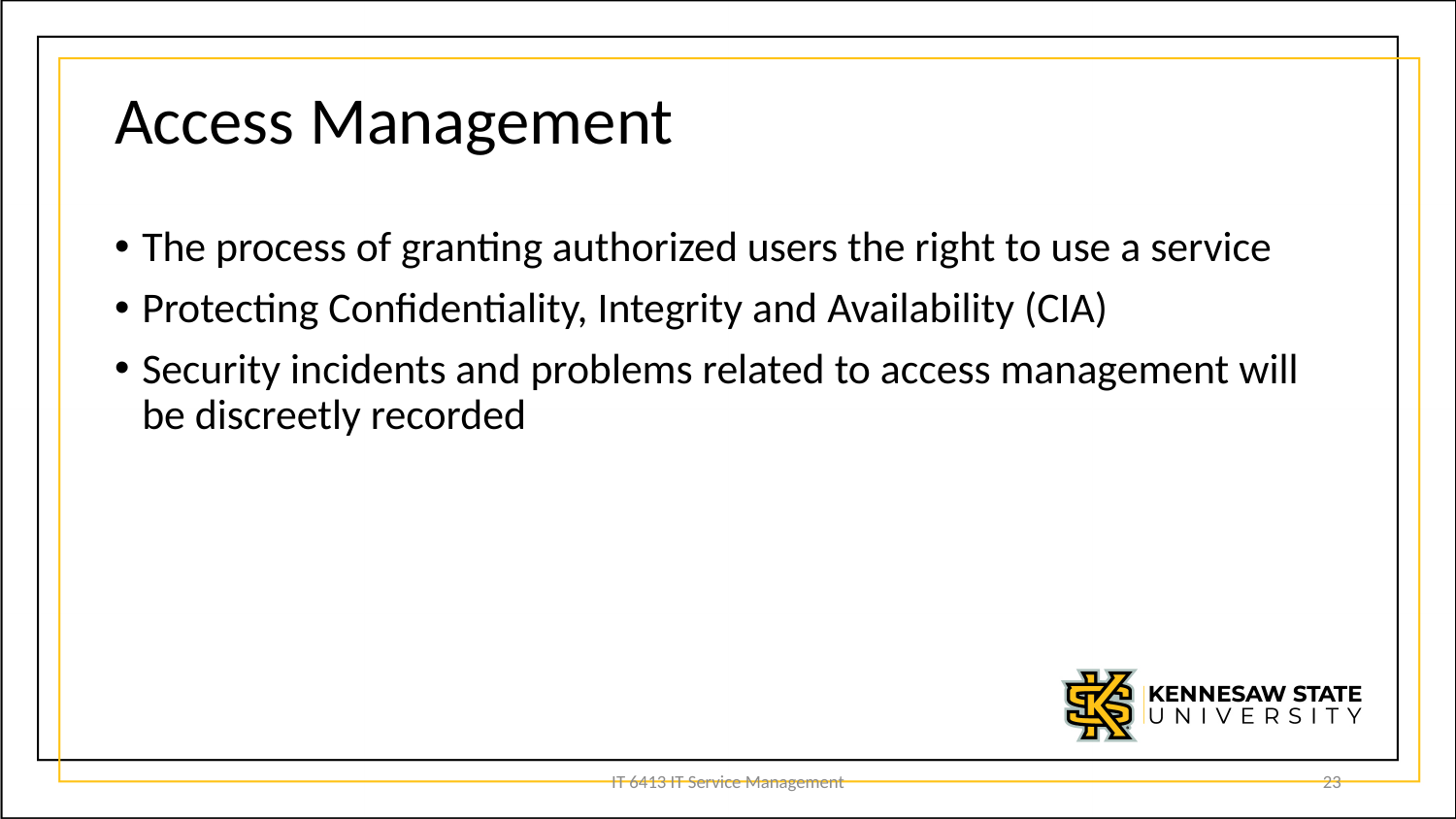

# Access Management
The process of granting authorized users the right to use a service
Protecting Confidentiality, Integrity and Availability (CIA)
Security incidents and problems related to access management will be discreetly recorded
IT 6413 IT Service Management
23